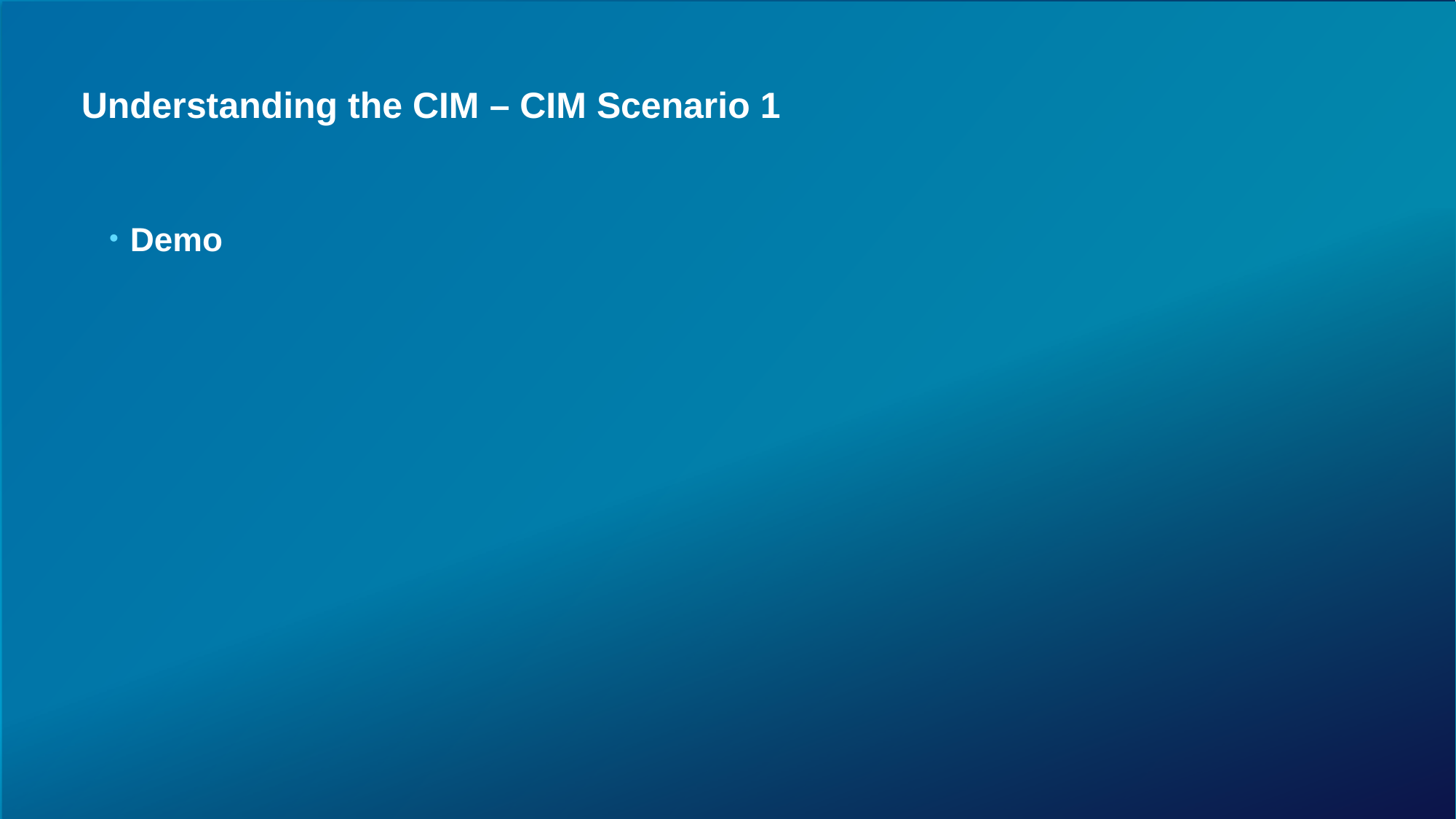

# Understanding the CIM – CIM Scenario 1

Demo